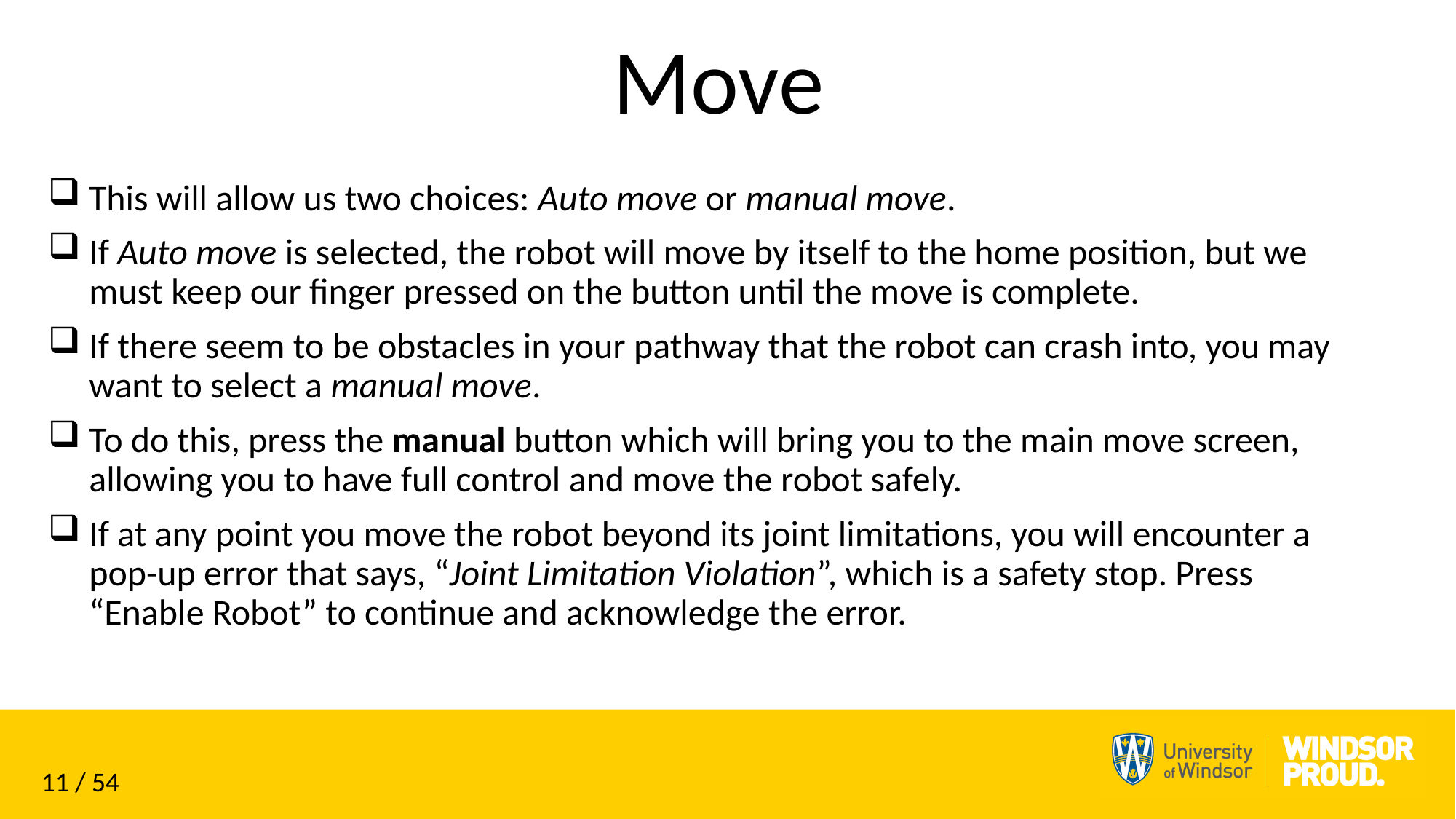

# Move
This will allow us two choices: Auto move or manual move.
If Auto move is selected, the robot will move by itself to the home position, but we must keep our finger pressed on the button until the move is complete.
If there seem to be obstacles in your pathway that the robot can crash into, you may want to select a manual move.
To do this, press the manual button which will bring you to the main move screen, allowing you to have full control and move the robot safely.
If at any point you move the robot beyond its joint limitations, you will encounter a pop-up error that says, “Joint Limitation Violation”, which is a safety stop. Press “Enable Robot” to continue and acknowledge the error.

11